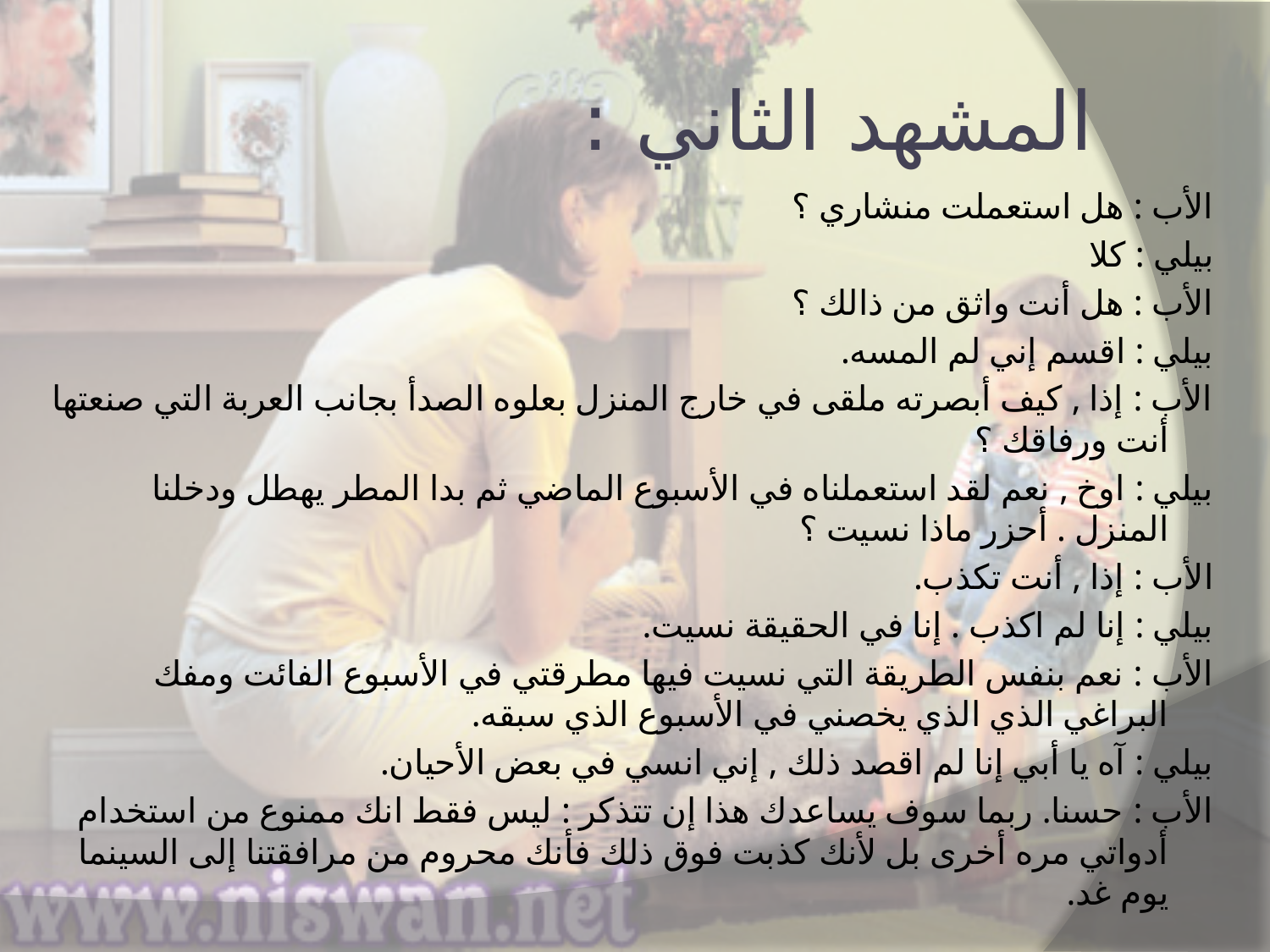

# المشهد الثاني :
الأب : هل استعملت منشاري ؟
بيلي : كلا
الأب : هل أنت واثق من ذالك ؟
بيلي : اقسم إني لم المسه.
الأب : إذا , كيف أبصرته ملقى في خارج المنزل بعلوه الصدأ بجانب العربة التي صنعتها أنت ورفاقك ؟
بيلي : اوخ , نعم لقد استعملناه في الأسبوع الماضي ثم بدا المطر يهطل ودخلنا المنزل . أحزر ماذا نسيت ؟
الأب : إذا , أنت تكذب.
بيلي : إنا لم اكذب . إنا في الحقيقة نسيت.
الأب : نعم بنفس الطريقة التي نسيت فيها مطرقتي في الأسبوع الفائت ومفك البراغي الذي الذي يخصني في الأسبوع الذي سبقه.
بيلي : آه يا أبي إنا لم اقصد ذلك , إني انسي في بعض الأحيان.
الأب : حسنا. ربما سوف يساعدك هذا إن تتذكر : ليس فقط انك ممنوع من استخدام أدواتي مره أخرى بل لأنك كذبت فوق ذلك فأنك محروم من مرافقتنا إلى السينما يوم غد.